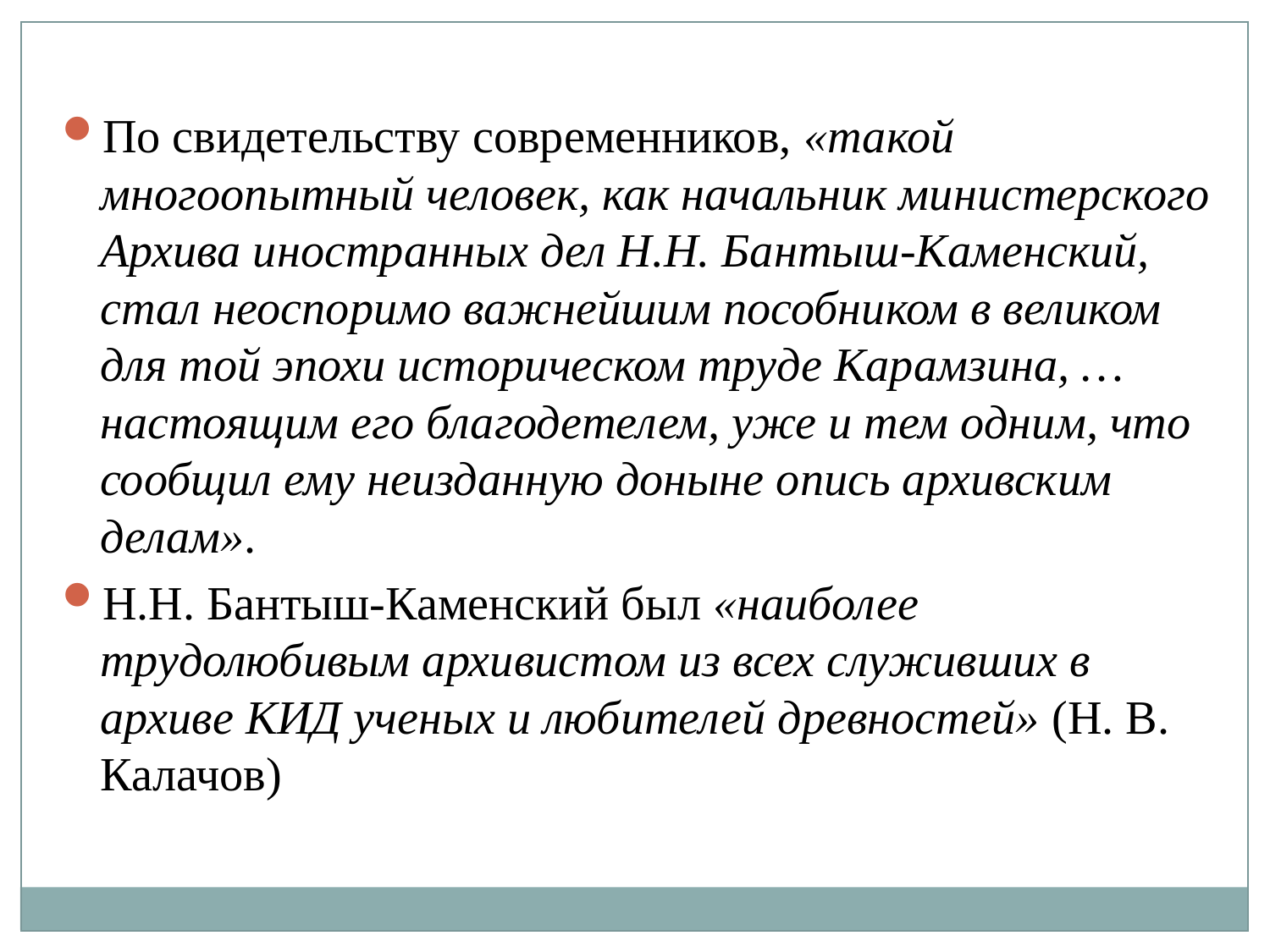

По свидетельству современников, «такой многоопытный человек, как начальник министерского Архива иностранных дел Н.Н. Бантыш-Каменский, стал неоспоримо важнейшим пособником в великом для той эпохи историческом труде Карамзина, … настоящим его благодетелем, уже и тем одним, что сообщил ему неизданную доныне опись архивским делам».
Н.Н. Бантыш-Каменский был «наиболее трудолюбивым архивистом из всех служивших в  архиве КИД ученых и любителей древностей» (Н. В. Калачов)